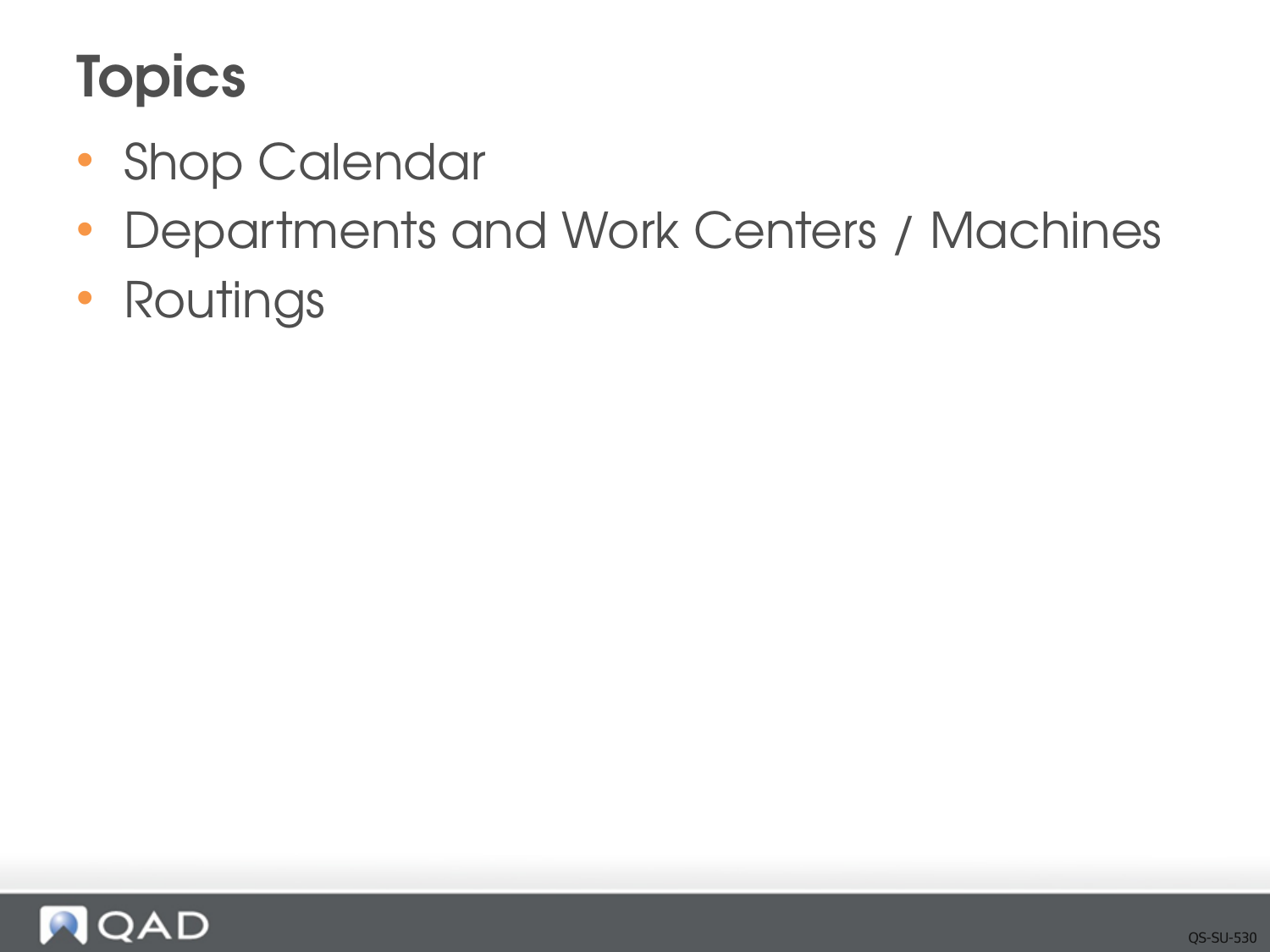

# Topics
Shop Calendar
Departments and Work Centers / Machines
Routings

QS-SU-530